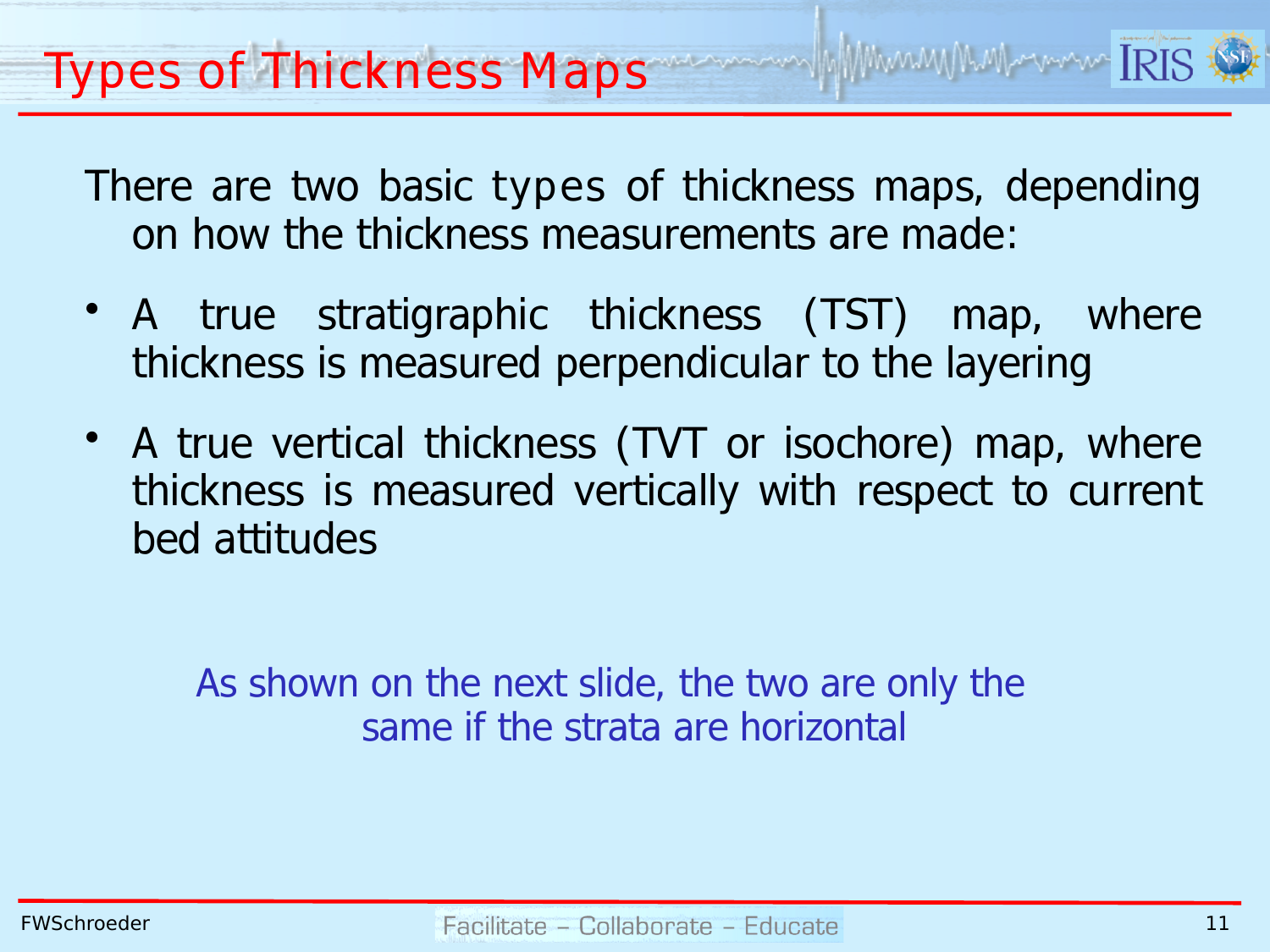

# Types of Thickness Maps
There are two basic types of thickness maps, depending on how the thickness measurements are made:
A true stratigraphic thickness (TST) map, where thickness is measured perpendicular to the layering
A true vertical thickness (TVT or isochore) map, where thickness is measured vertically with respect to current bed attitudes
As shown on the next slide, the two are only the same if the strata are horizontal